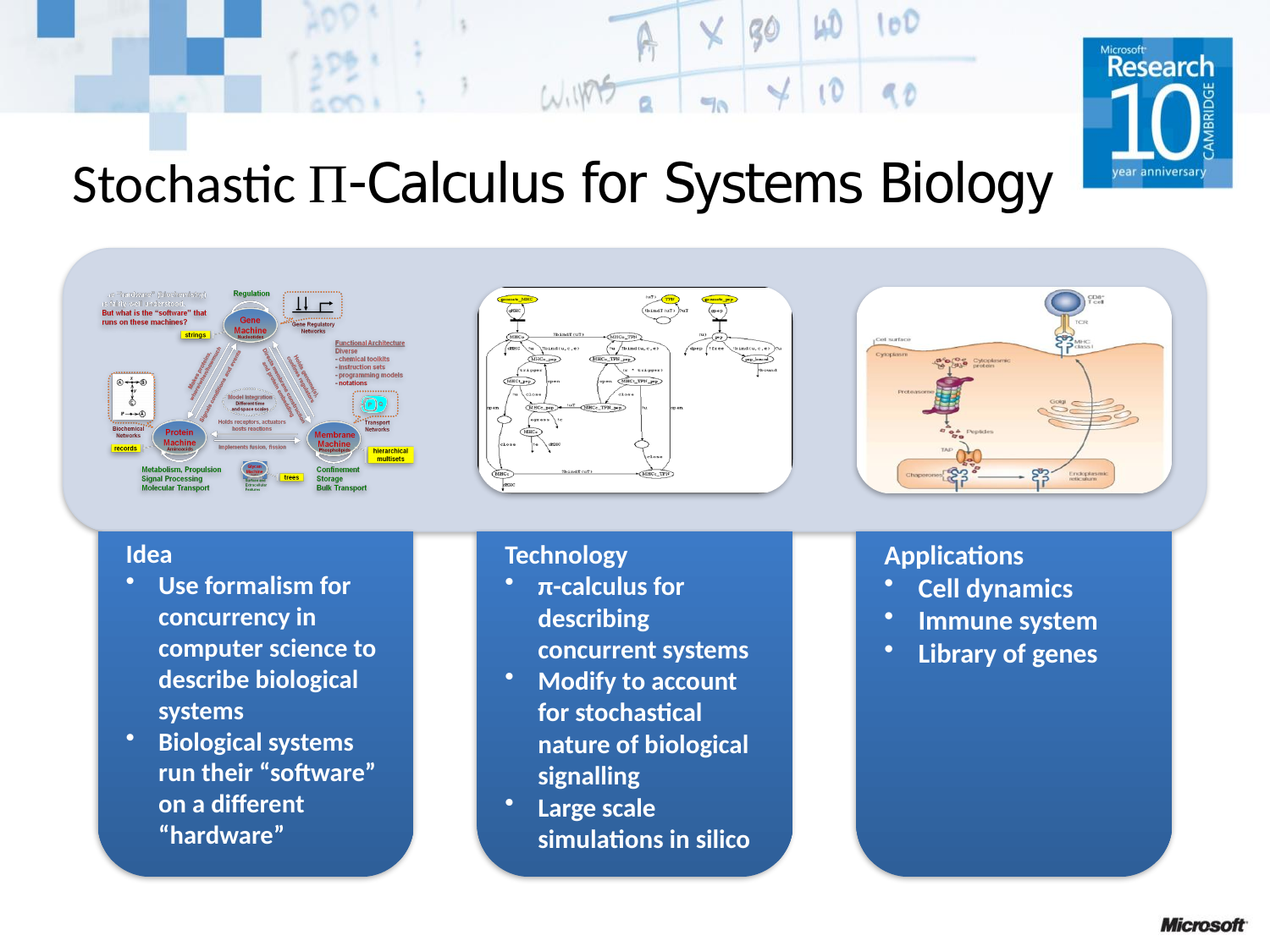

# Stochastic Π-Calculus for Systems Biology
Idea
Use formalism for concurrency in computer science to describe biological systems
Biological systems run their “software” on a different “hardware”
Applications
Cell dynamics
Immune system
Technology
π-calculus for describing concurrent systems
Modify to account for stochastical nature of biological signalling
Large scale simulations in silico
Library of genes